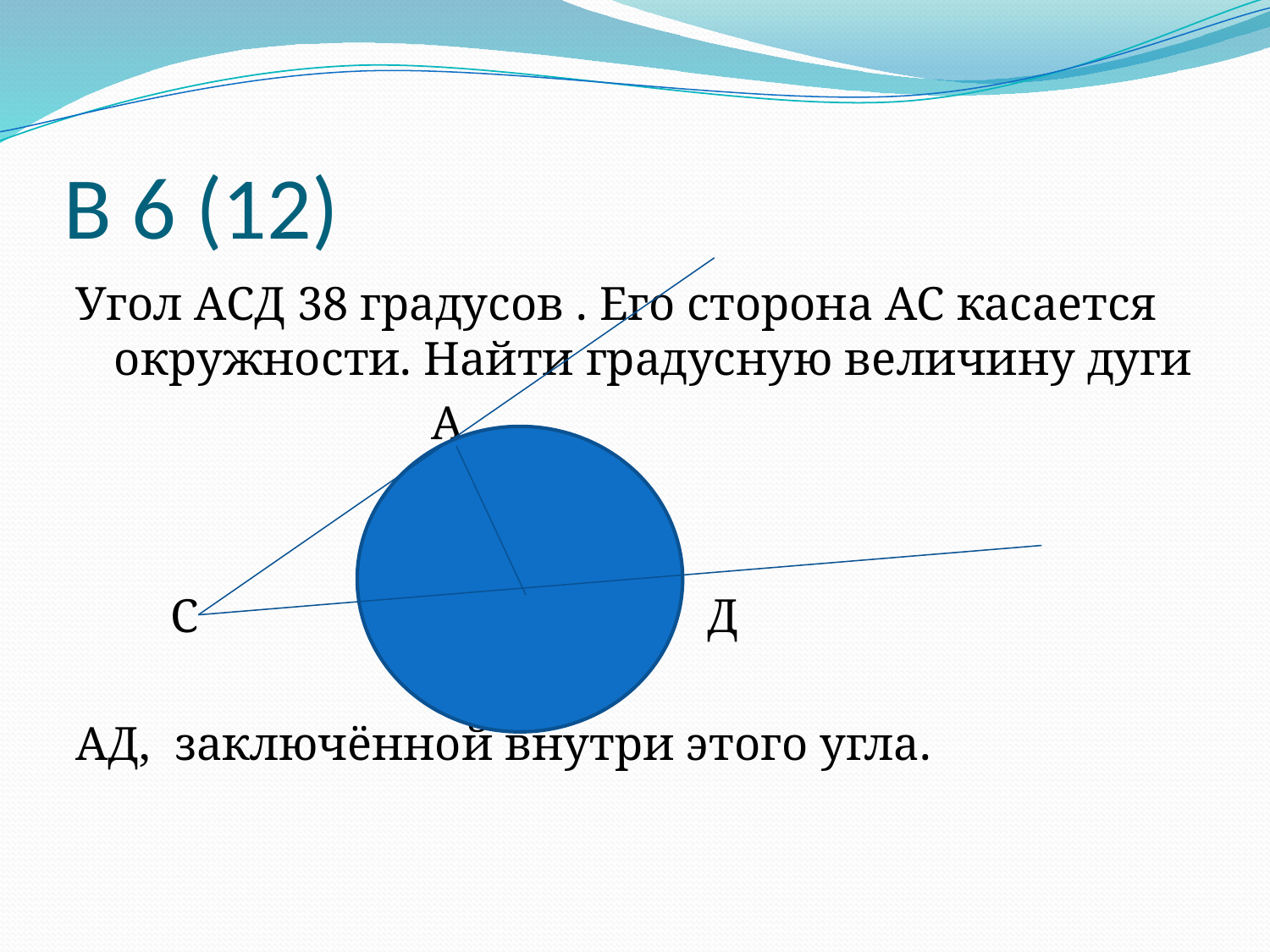

# В 6 (12)
Угол АСД 38 градусов . Его сторона АС касается окружности. Найти градусную величину дуги
                              А

        С                           О             Д

АД,  заключённой внутри этого угла.